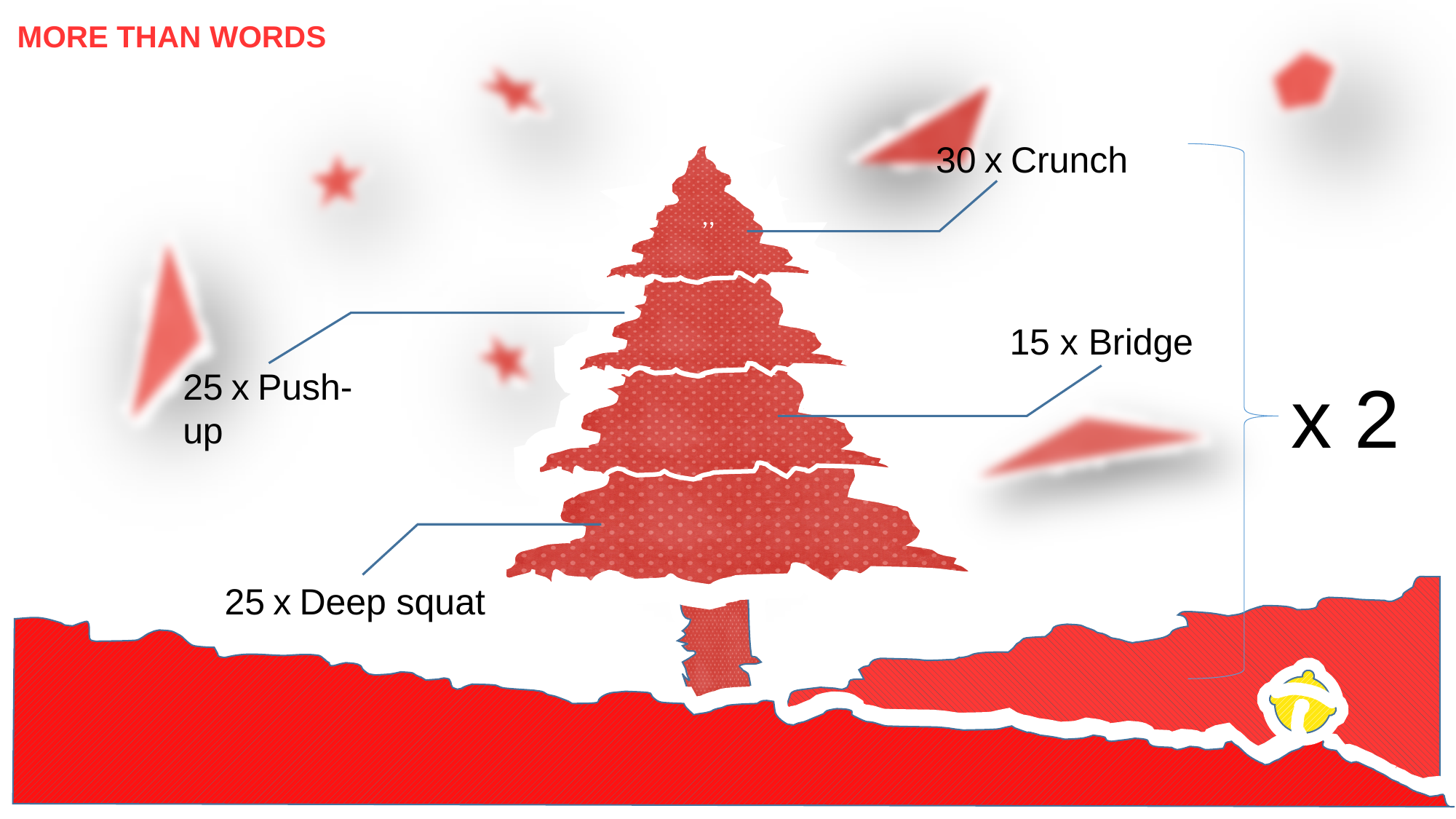

MORE THAN WORDS
30 x Crunch

,,

15 x Bridge
25 x Push-up
x 2

25 x Deep squat